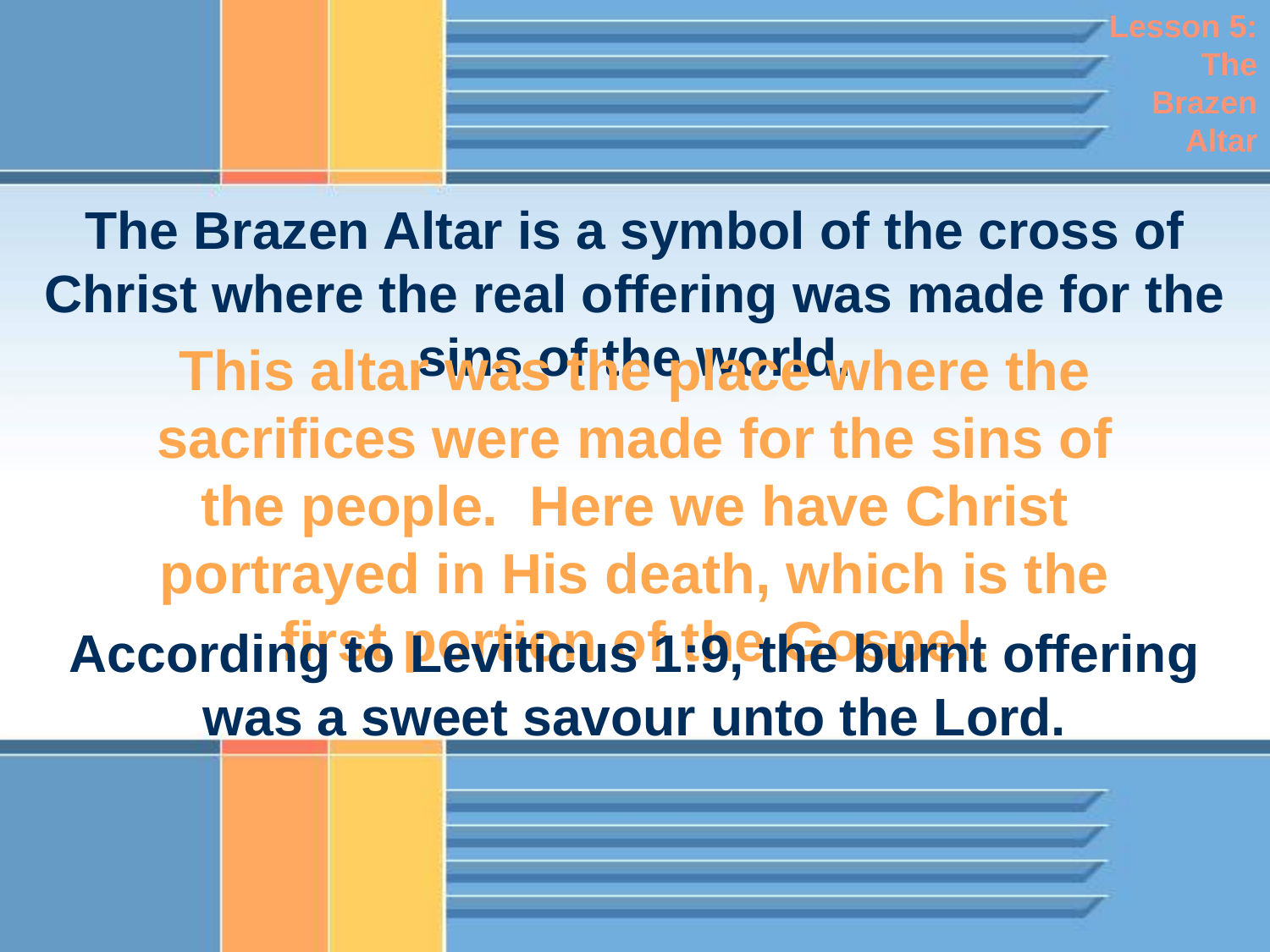

Lesson 5: The Brazen Altar
The Brazen Altar is a symbol of the cross of Christ where the real offering was made for the sins of the world.
This altar was the place where the sacrifices were made for the sins of the people.  Here we have Christ portrayed in His death, which is the first portion of the Gospel.
According to Leviticus 1:9, the burnt offering was a sweet savour unto the Lord.